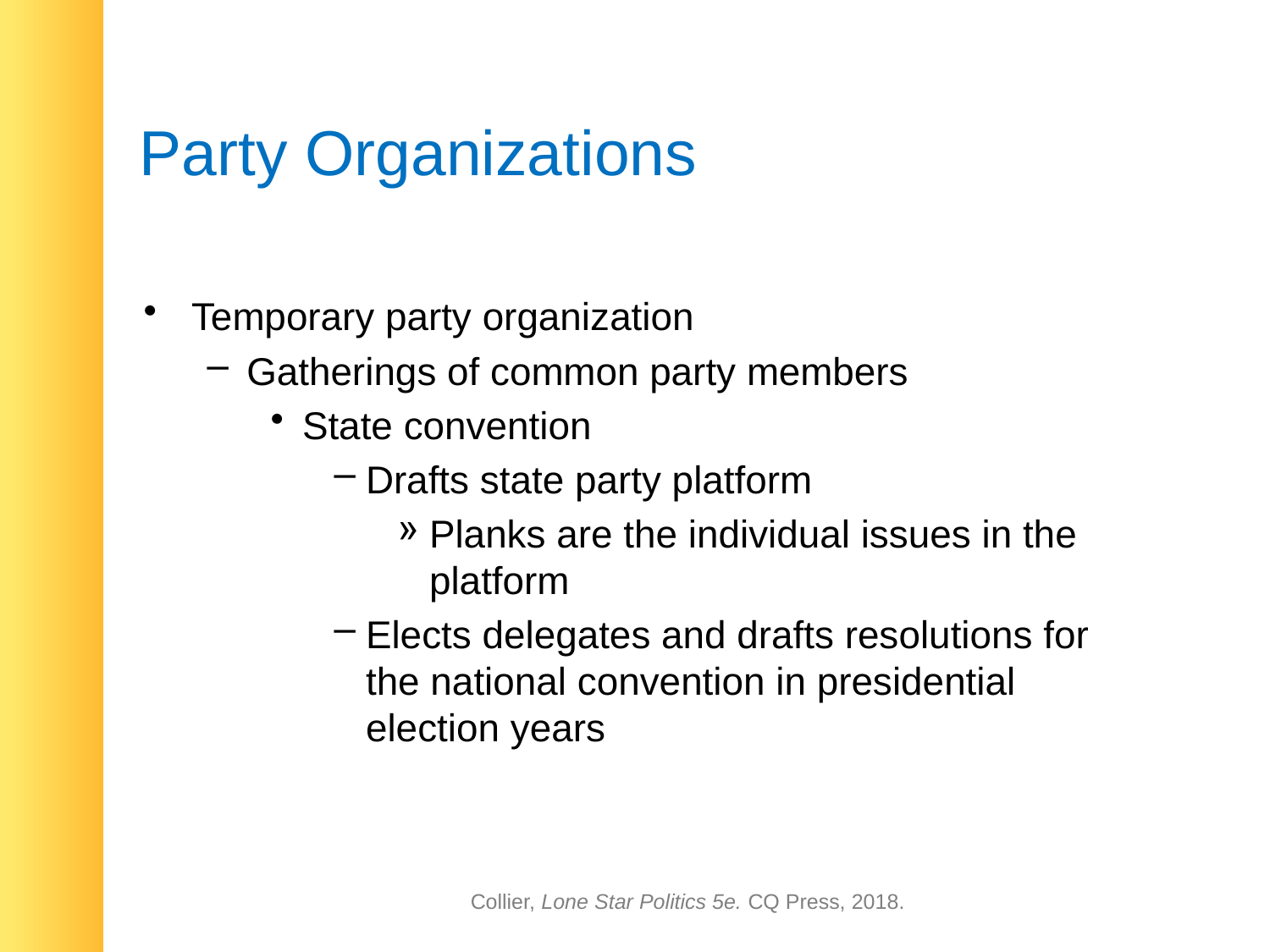

# Party Organizations
Temporary party organization
Gatherings of common party members
State convention
Drafts state party platform
Planks are the individual issues in the platform
Elects delegates and drafts resolutions for the national convention in presidential election years
Collier, Lone Star Politics 5e. CQ Press, 2018.